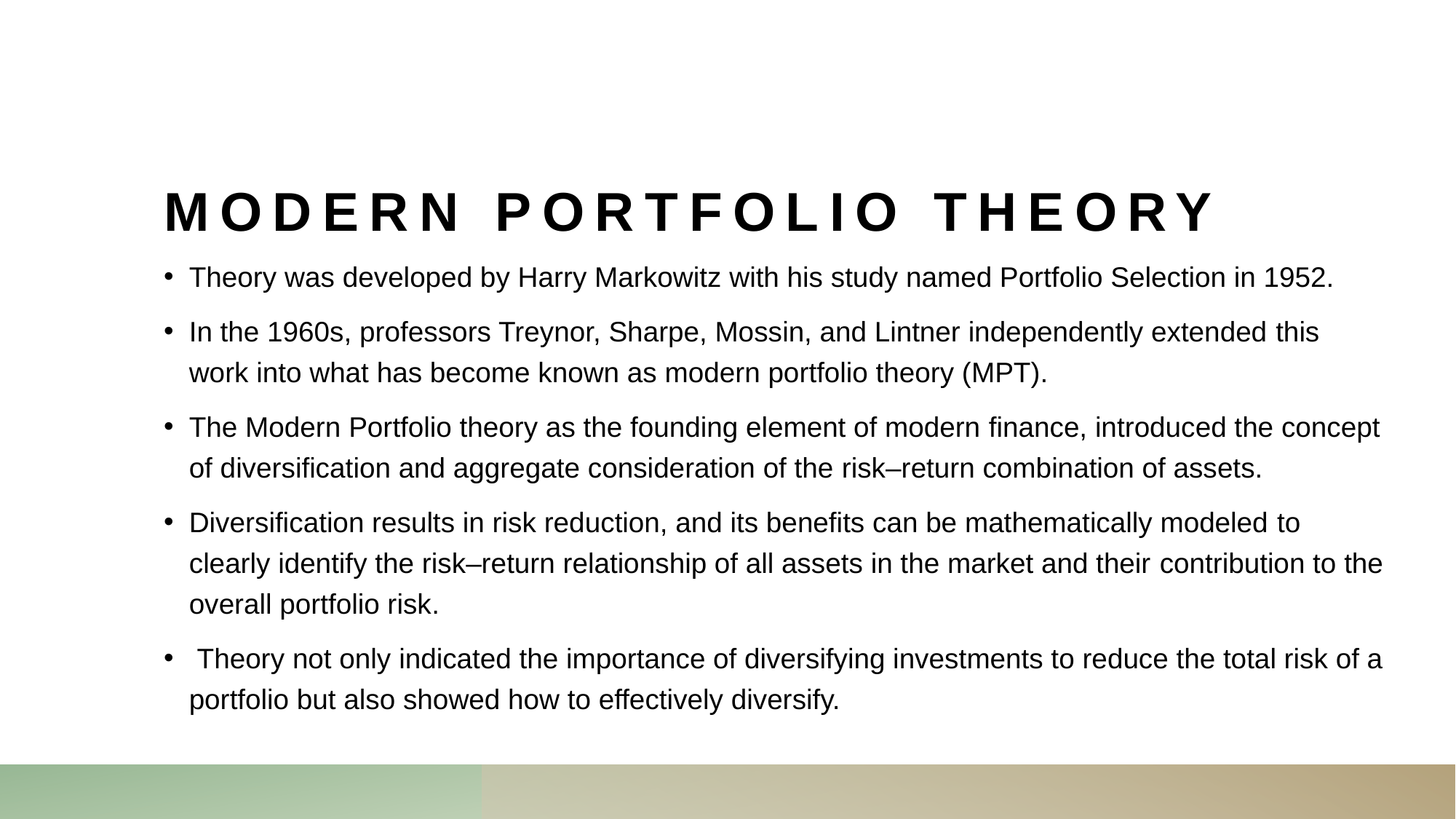

# Modern portfolıo theory
Theory was developed by Harry Markowitz with his study named Portfolio Selection in 1952.
In the 1960s, professors Treynor, Sharpe, Mossin, and Lintner independently extended this work into what has become known as modern portfolio theory (MPT).
The Modern Portfolio theory as the founding element of modern finance, introduced the concept of diversification and aggregate consideration of the risk–return combination of assets.
Diversification results in risk reduction, and its benefits can be mathematically modeled to clearly identify the risk–return relationship of all assets in the market and their contribution to the overall portfolio risk.
 Theory not only indicated the importance of diversifying investments to reduce the total risk of a portfolio but also showed how to effectively diversify.